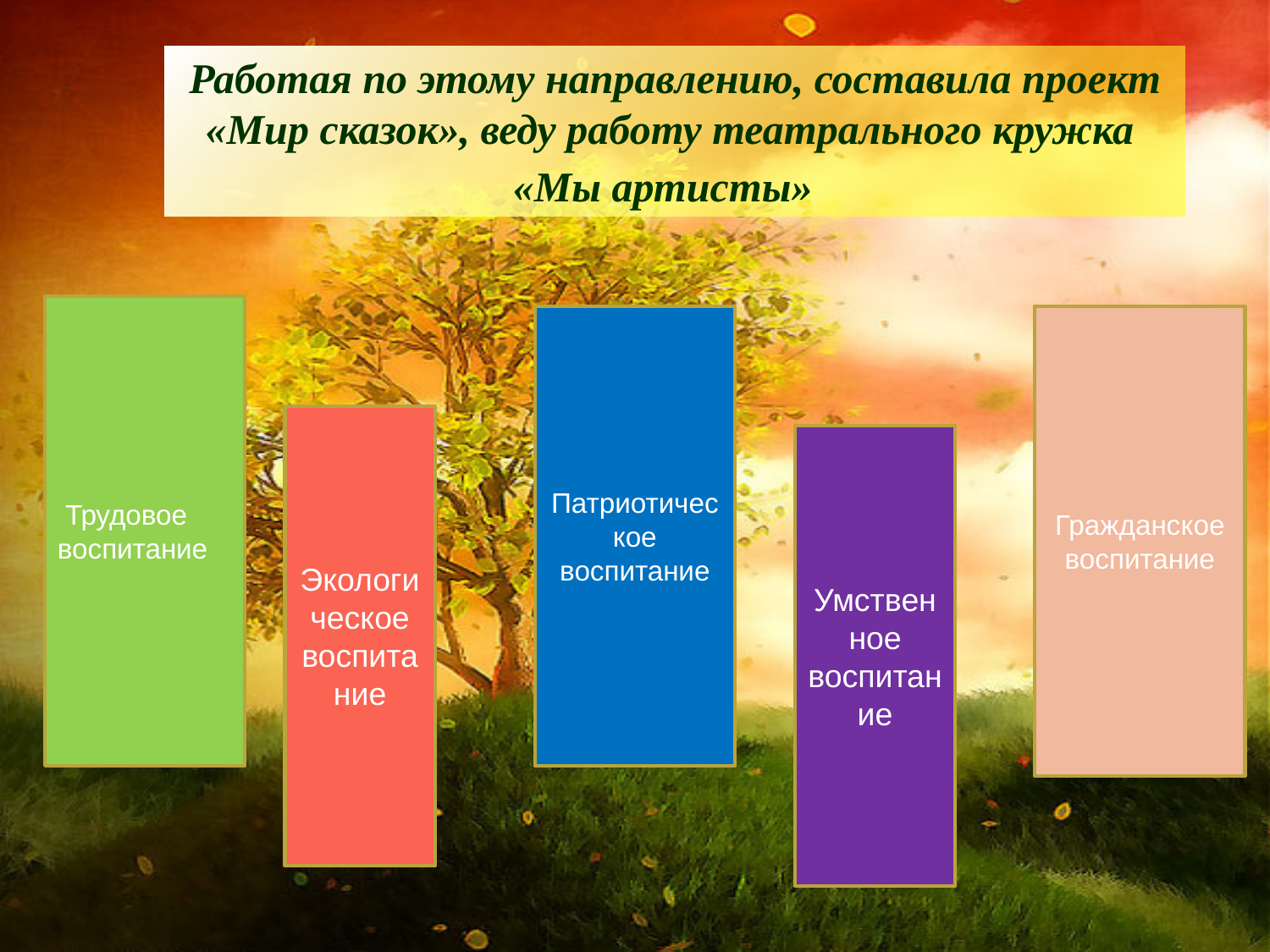

Работая по этому направлению, составила проект «Мир сказок», веду работу театрального кружка
«Мы артисты»

 Трудовое
воспитание
Патриотическое воспитание
Гражданское воспитание
Экологическое воспитание
Умственное воспитание